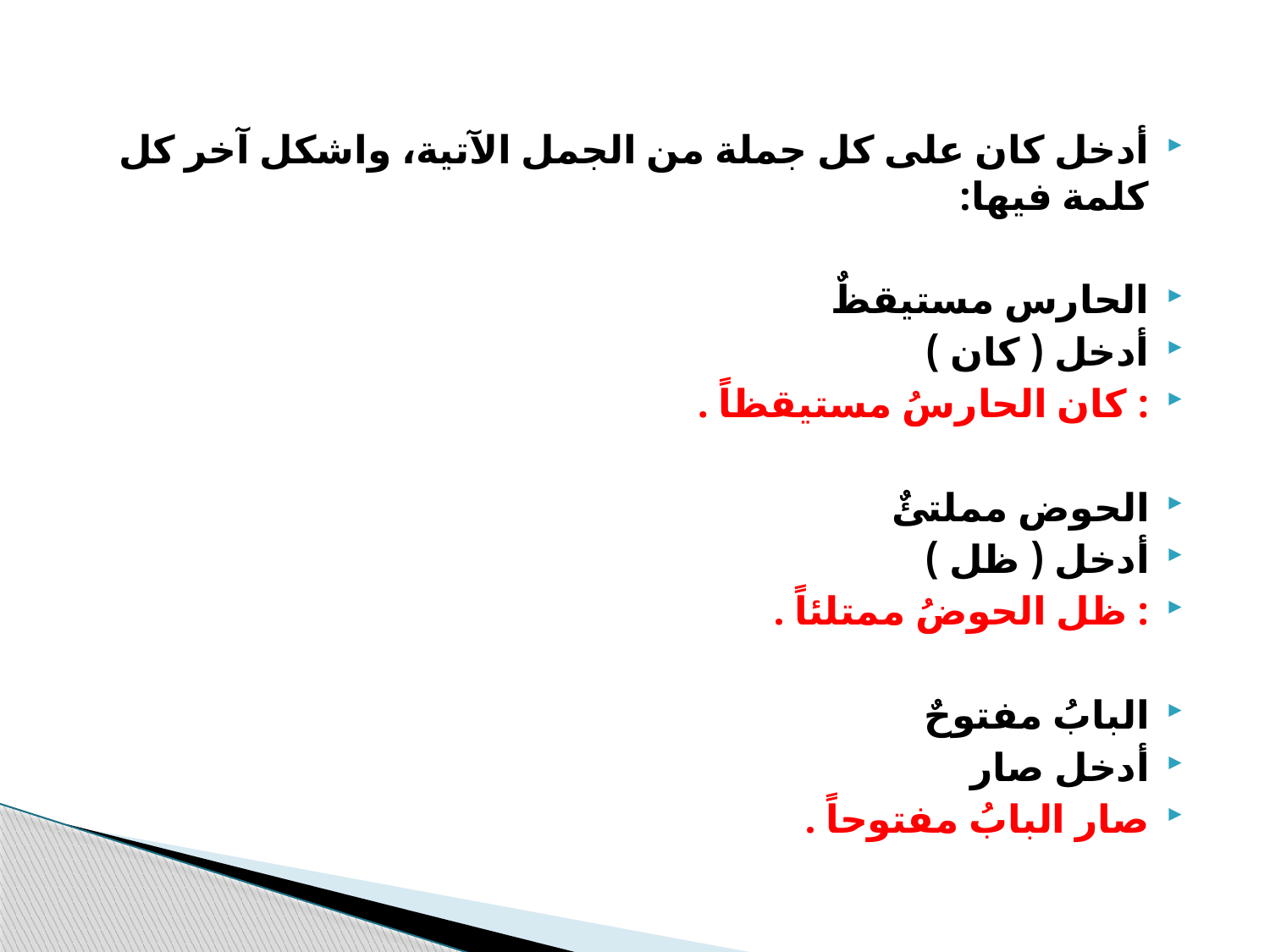

أدخل كان على كل جملة من الجمل الآتية، واشكل آخر كل كلمة فيها:

الحارس مستيقظٌ
أدخل ( كان )
: كان الحارسُ مستيقظاً .

الحوض مملتئٌ
أدخل ( ظل )
: ظل الحوضُ ممتلئاً .

البابُ مفتوحٌ
أدخل صار
صار البابُ مفتوحاً .